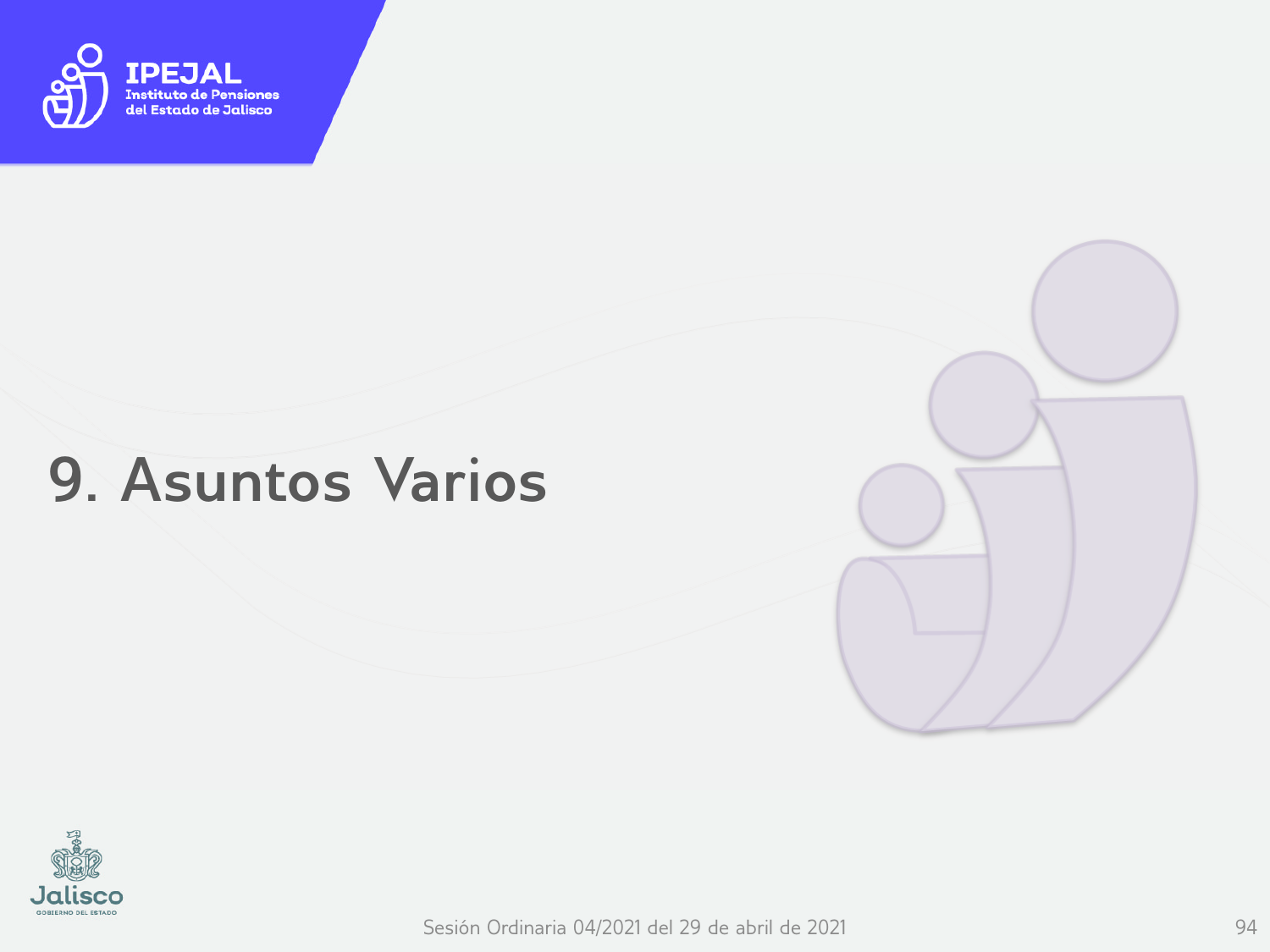

# 9. Asuntos Varios
94
Sesión Ordinaria 04/2021 del 29 de abril de 2021